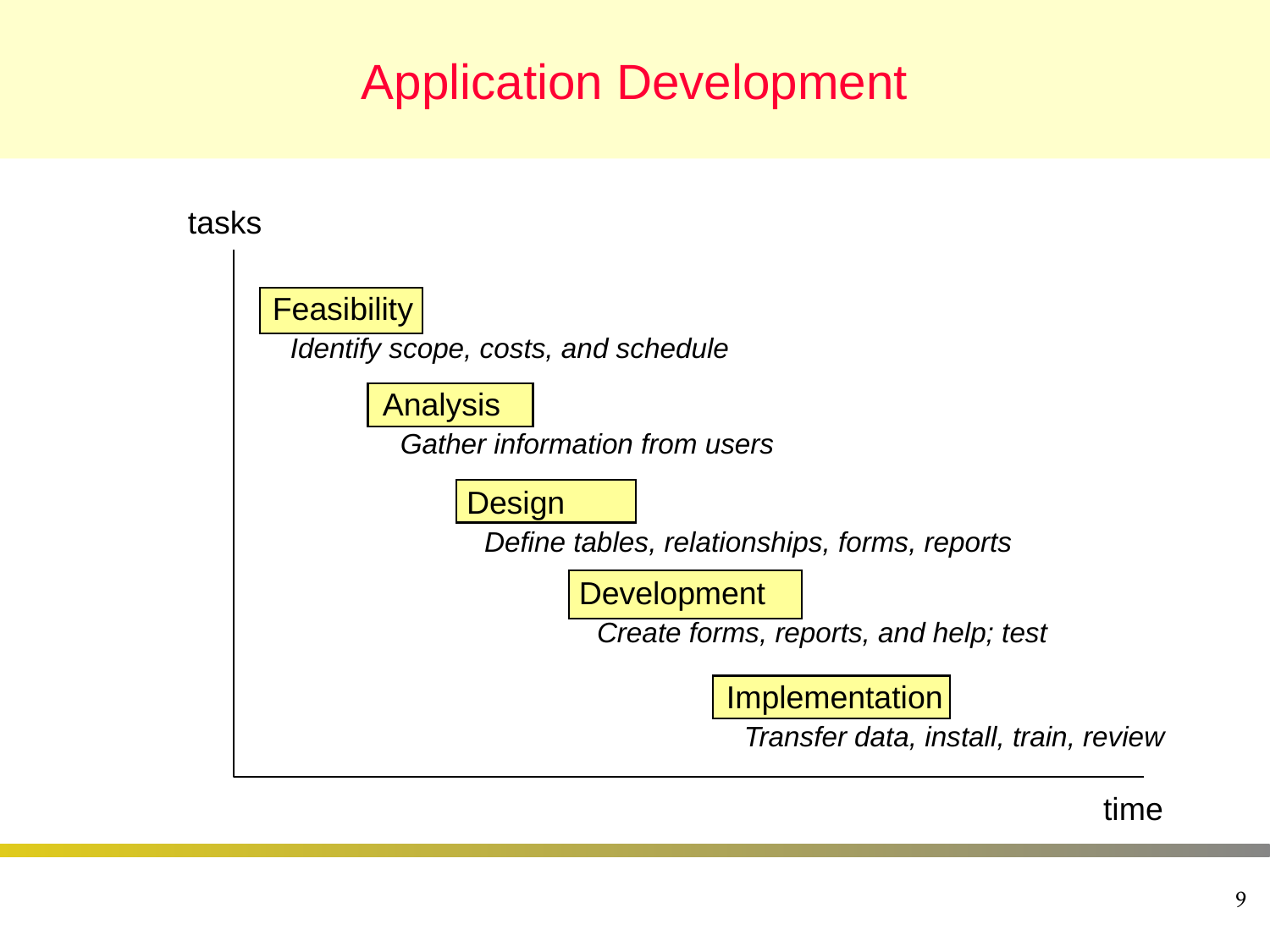

# Application Development
tasks

Feasibility
  Identify scope, costs, and schedule

Analysis
  Gather information from users

Design
  Define tables, relationships, forms, reports

Development
  Create forms, reports, and help; test

Implementation
  Transfer data, install, train, review

time
9